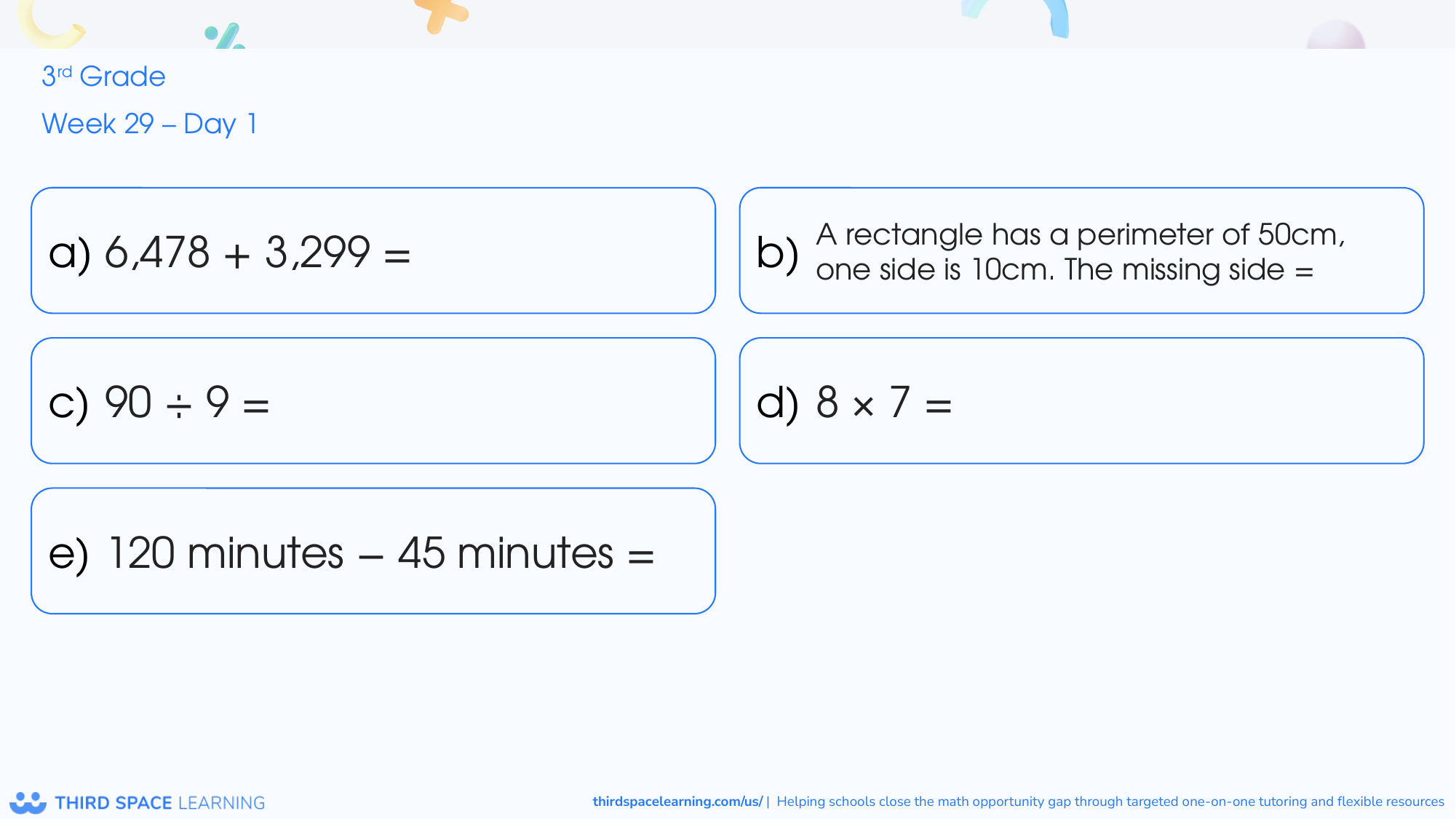

3rd Grade
Week 29 – Day 1
6,478 + 3,299 =
A rectangle has a perimeter of 50cm, one side is 10cm. The missing side =
90 ÷ 9 =
8 × 7 =
120 minutes − 45 minutes =